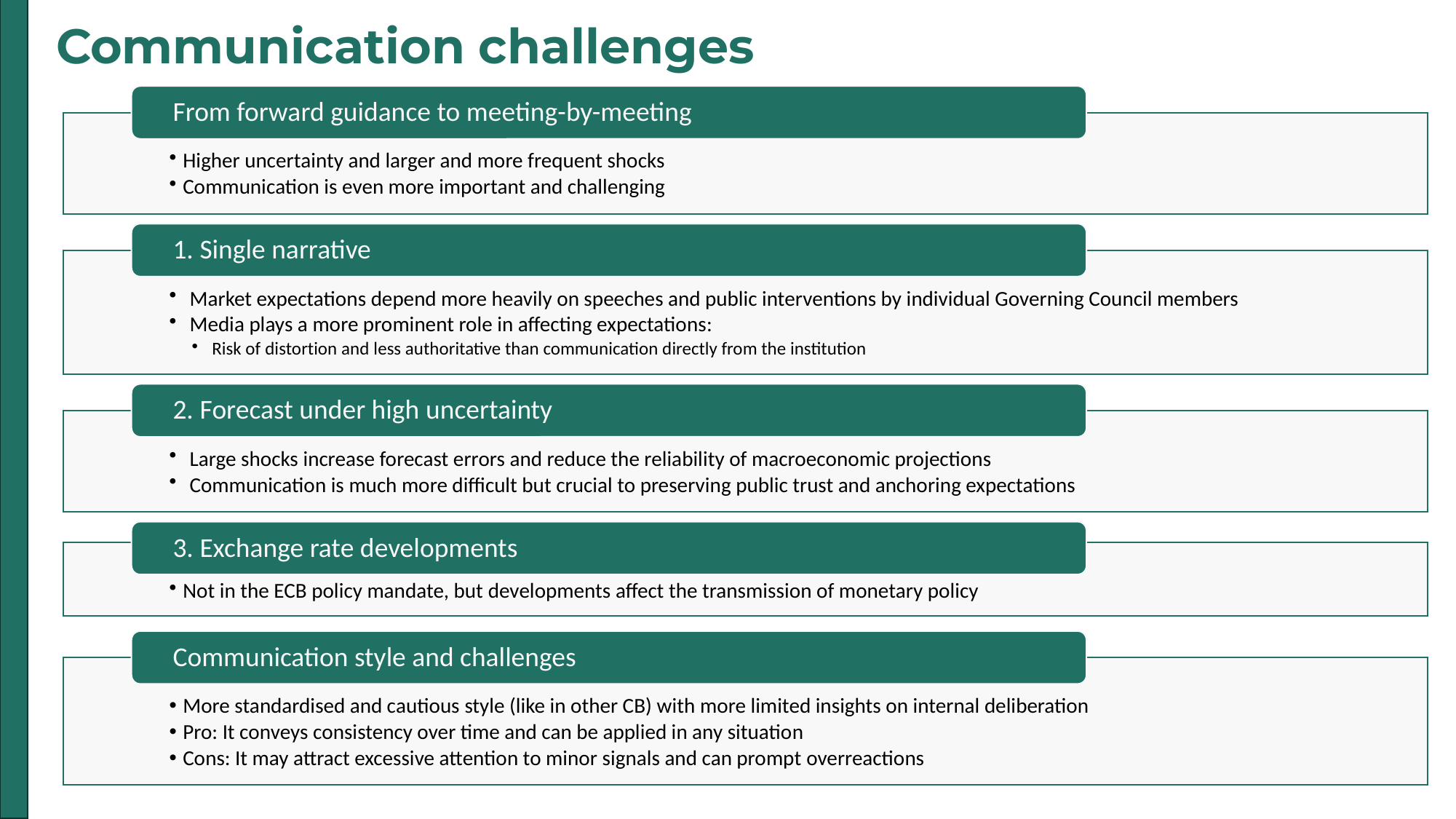

# Communication challenges
Higher uncertainty and larger and more frequent shocks
Communication is even more important and challenging
From forward guidance to meeting-by-meeting
Market expectations depend more heavily on speeches and public interventions by individual Governing Council members
Media plays a more prominent role in affecting expectations:
Risk of distortion and less authoritative than communication directly from the institution
1. Single narrative
Large shocks increase forecast errors and reduce the reliability of macroeconomic projections
Communication is much more difficult but crucial to preserving public trust and anchoring expectations
2. Forecast under high uncertainty
Not in the ECB policy mandate, but developments affect the transmission of monetary policy
3. Exchange rate developments
More standardised and cautious style (like in other CB) with more limited insights on internal deliberation
Pro: It conveys consistency over time and can be applied in any situation
Cons: It may attract excessive attention to minor signals and can prompt overreactions
Communication style and challenges